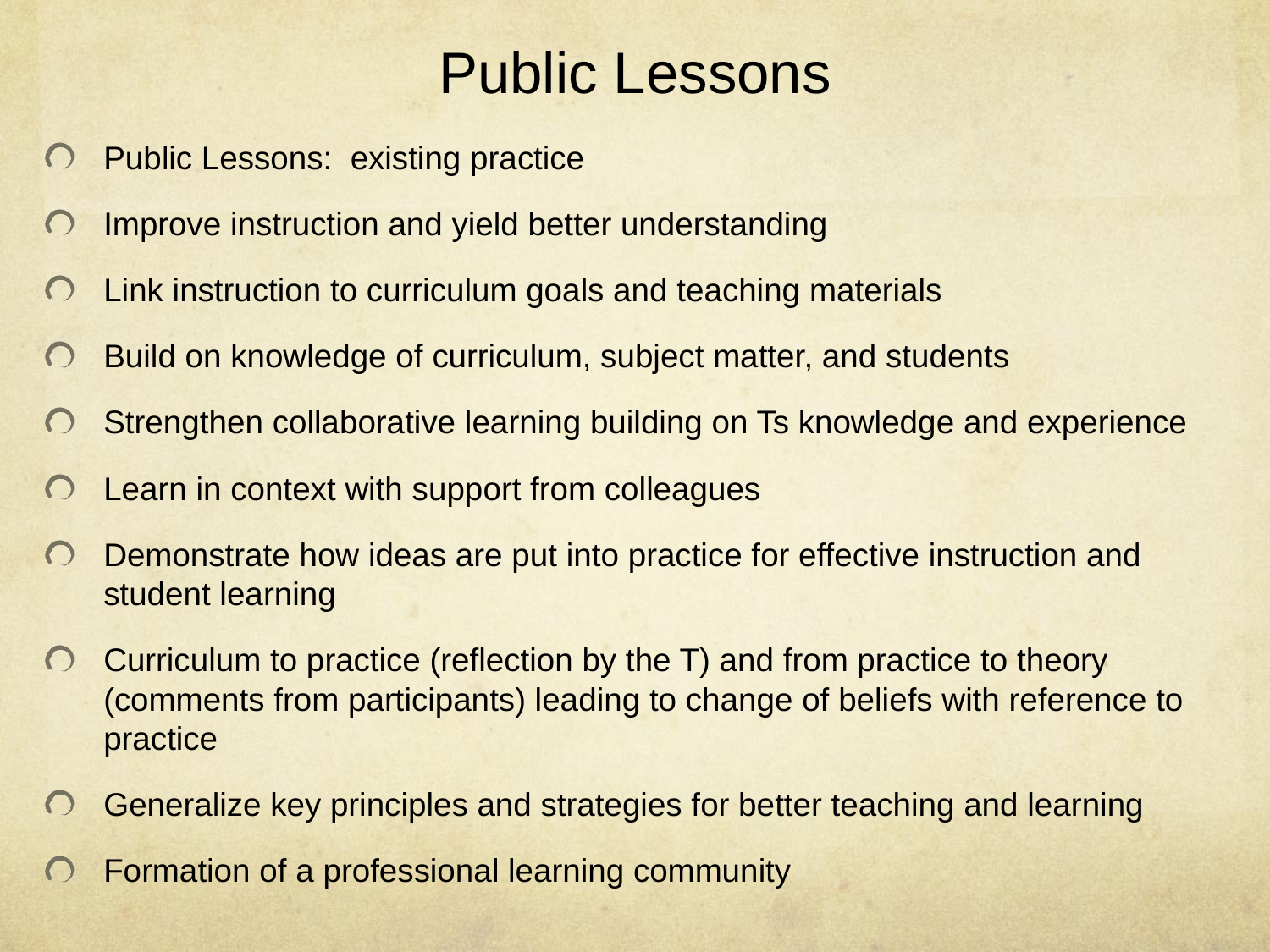

# Public Lessons
Public Lessons:  existing practice
Improve instruction and yield better understanding
Link instruction to curriculum goals and teaching materials
Build on knowledge of curriculum, subject matter, and students
Strengthen collaborative learning building on Ts knowledge and experience
Learn in context with support from colleagues
Demonstrate how ideas are put into practice for effective instruction and student learning
Curriculum to practice (reflection by the T) and from practice to theory (comments from participants) leading to change of beliefs with reference to practice
Generalize key principles and strategies for better teaching and learning
Formation of a professional learning community